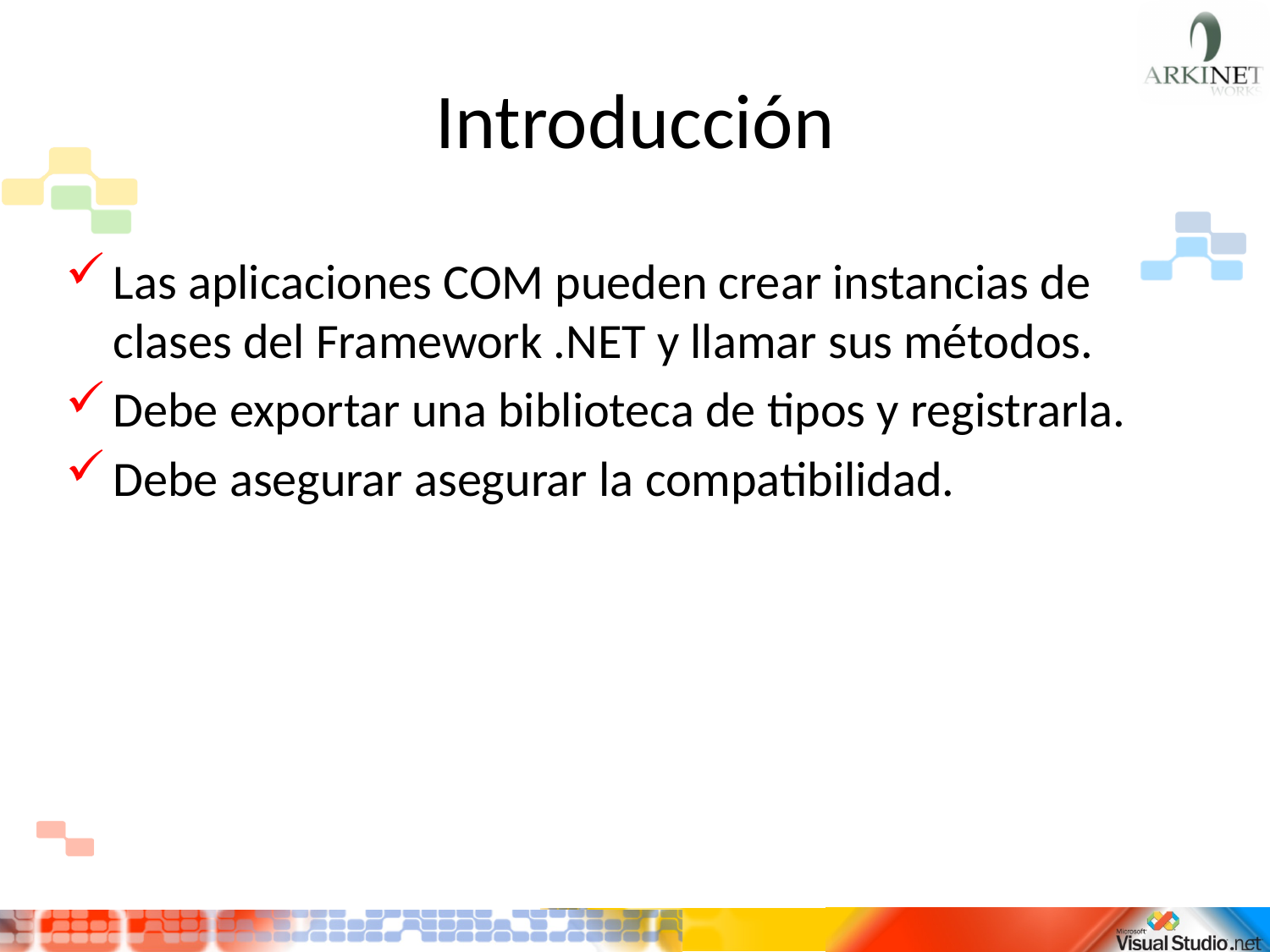

# Introducción
Las aplicaciones COM pueden crear instancias de clases del Framework .NET y llamar sus métodos.
Debe exportar una biblioteca de tipos y registrarla.
Debe asegurar asegurar la compatibilidad.